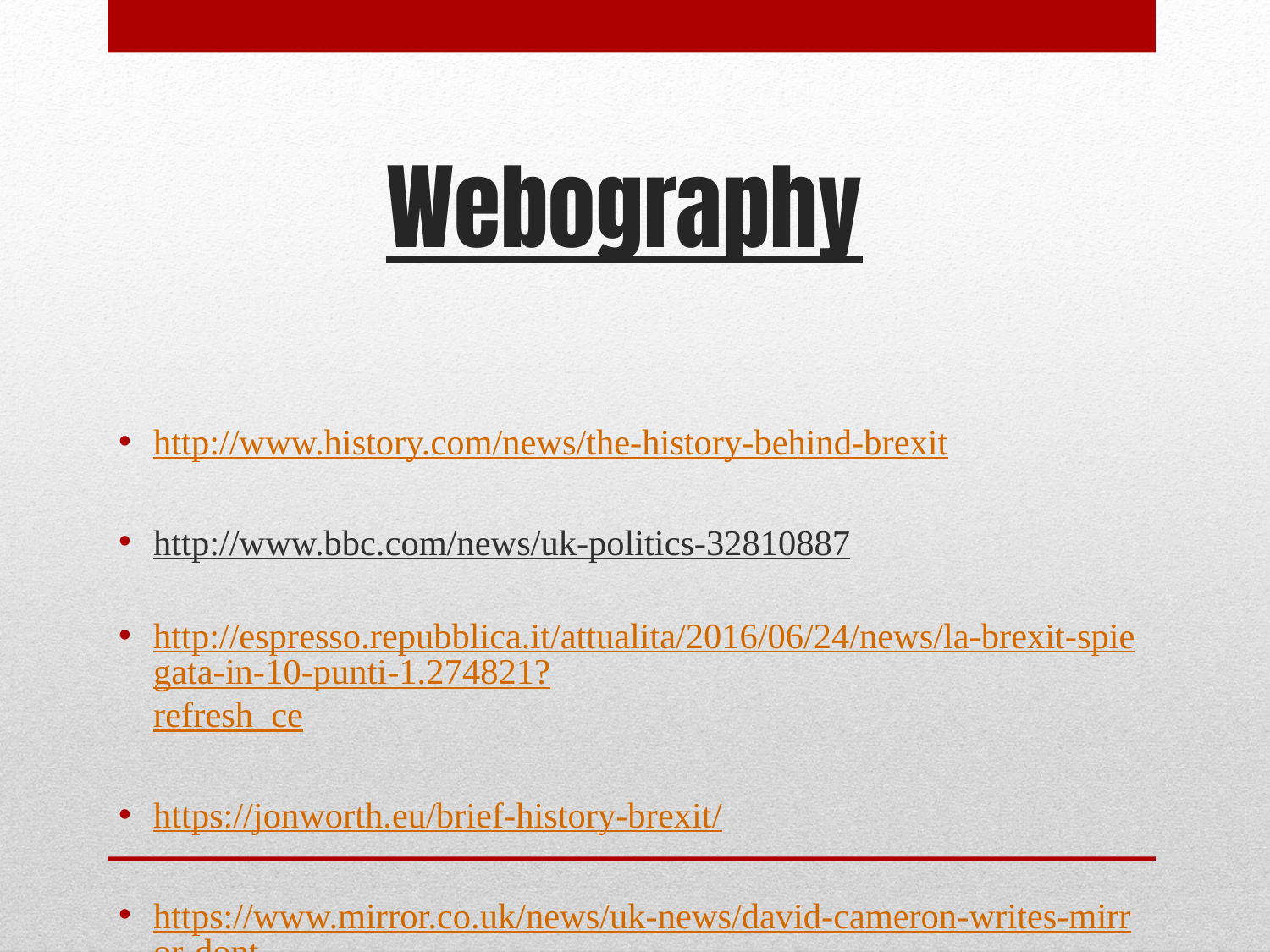

# Webography
http://www.history.com/news/the-history-behind-brexit

http://www.bbc.com/news/uk-politics-32810887
http://espresso.repubblica.it/attualita/2016/06/24/news/la-brexit-spiegata-in-10-punti-1.274821?refresh_ce

https://jonworth.eu/brief-history-brexit/

https://www.mirror.co.uk/news/uk-news/david-cameron-writes-mirror-dont-7978638